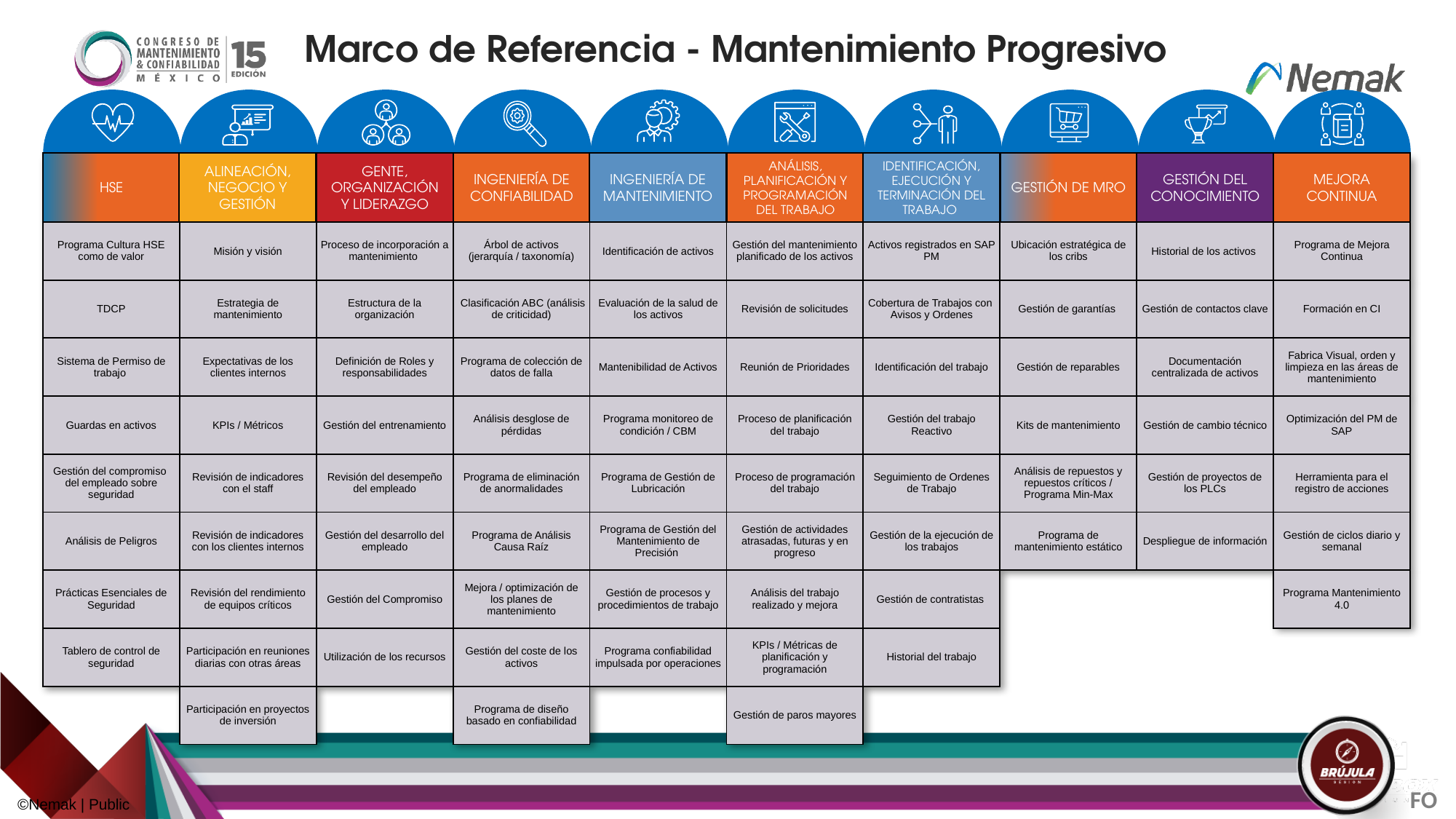

# Marco de Referencia - Mantenimiento Progresivo

HSE
ALINEACIÓN, NEGOCIO Y GESTIÓN
GENTE, ORGANIZACIÓN Y LIDERAZGO
ASSET RELIABILITY
INGENIERÍA DE CONFIABILIDAD
INGENIERÍA DE MANTENIMIENTO
ANÁLISIS, PLANIFICACIÓN Y PROGRAMACIÓN DEL TRABAJO
IDENTIFICACIÓN, EJECUCIÓN Y TERMINACIÓN DEL TRABAJO
GESTIÓN DE MRO
GESTIÓN DEL CONOCIMIENTO
MEJORA CONTINUA
| HSE | ALIGNMENT, BUSINESS AND MANAGEMENT | PEOPLE, ORGANIZATION AND LEADERSHIP | ASSET RELIABILITY | MAINTENANCE ENGINEERING | PLANNING & SCHEDULING | WORK MANAGEMENT | PROCURAMENT MRO MANAGEMENT |  |  |
| --- | --- | --- | --- | --- | --- | --- | --- | --- | --- |
| Programa Cultura HSE como de valor | Misión y visión | Proceso de incorporación a mantenimiento | Árbol de activos (jerarquía / taxonomía) | Identificación de activos | Gestión del mantenimiento planificado de los activos | Activos registrados en SAP PM | Ubicación estratégica de los cribs | Historial de los activos | Programa de Mejora Continua |
| TDCP | Estrategia de mantenimiento | Estructura de la organización | Clasificación ABC (análisis de criticidad) | Evaluación de la salud de los activos | Revisión de solicitudes | Cobertura de Trabajos con Avisos y Ordenes | Gestión de garantías | Gestión de contactos clave | Formación en CI |
| Sistema de Permiso de trabajo | Expectativas de los clientes internos | Definición de Roles y responsabilidades | Programa de colección de datos de falla | Mantenibilidad de Activos | Reunión de Prioridades | Identificación del trabajo | Gestión de reparables | Documentación centralizada de activos | Fabrica Visual, orden y limpieza en las áreas de mantenimiento |
| Guardas en activos | KPIs / Métricos | Gestión del entrenamiento | Análisis desglose de pérdidas | Programa monitoreo de condición / CBM | Proceso de planificación del trabajo | Gestión del trabajo Reactivo | Kits de mantenimiento | Gestión de cambio técnico | Optimización del PM de SAP |
| Gestión del compromiso del empleado sobre seguridad | Revisión de indicadores con el staff | Revisión del desempeño del empleado | Programa de eliminación de anormalidades | Programa de Gestión de Lubricación | Proceso de programación del trabajo | Seguimiento de Ordenes de Trabajo | Análisis de repuestos y repuestos críticos / Programa Min-Max | Gestión de proyectos de los PLCs | Herramienta para el registro de acciones |
| Análisis de Peligros | Revisión de indicadores con los clientes internos | Gestión del desarrollo del empleado | Programa de Análisis Causa Raíz | Programa de Gestión del Mantenimiento de Precisión | Gestión de actividades atrasadas, futuras y en progreso | Gestión de la ejecución de los trabajos | Programa de mantenimiento estático | Despliegue de información | Gestión de ciclos diario y semanal |
| Prácticas Esenciales de Seguridad | Revisión del rendimiento de equipos críticos | Gestión del Compromiso | Mejora / optimización de los planes de mantenimiento | Gestión de procesos y procedimientos de trabajo | Análisis del trabajo realizado y mejora | Gestión de contratistas |  |  | Programa Mantenimiento 4.0 |
| Tablero de control de seguridad | Participación en reuniones diarias con otras áreas | Utilización de los recursos | Gestión del coste de los activos | Programa confiabilidad impulsada por operaciones | KPIs / Métricas de planificación y programación | Historial del trabajo |  |  |  |
|  | Participación en proyectos de inversión |  | Programa de diseño basado en confiabilidad |  | Gestión de paros mayores |  |  |  |  |
FO